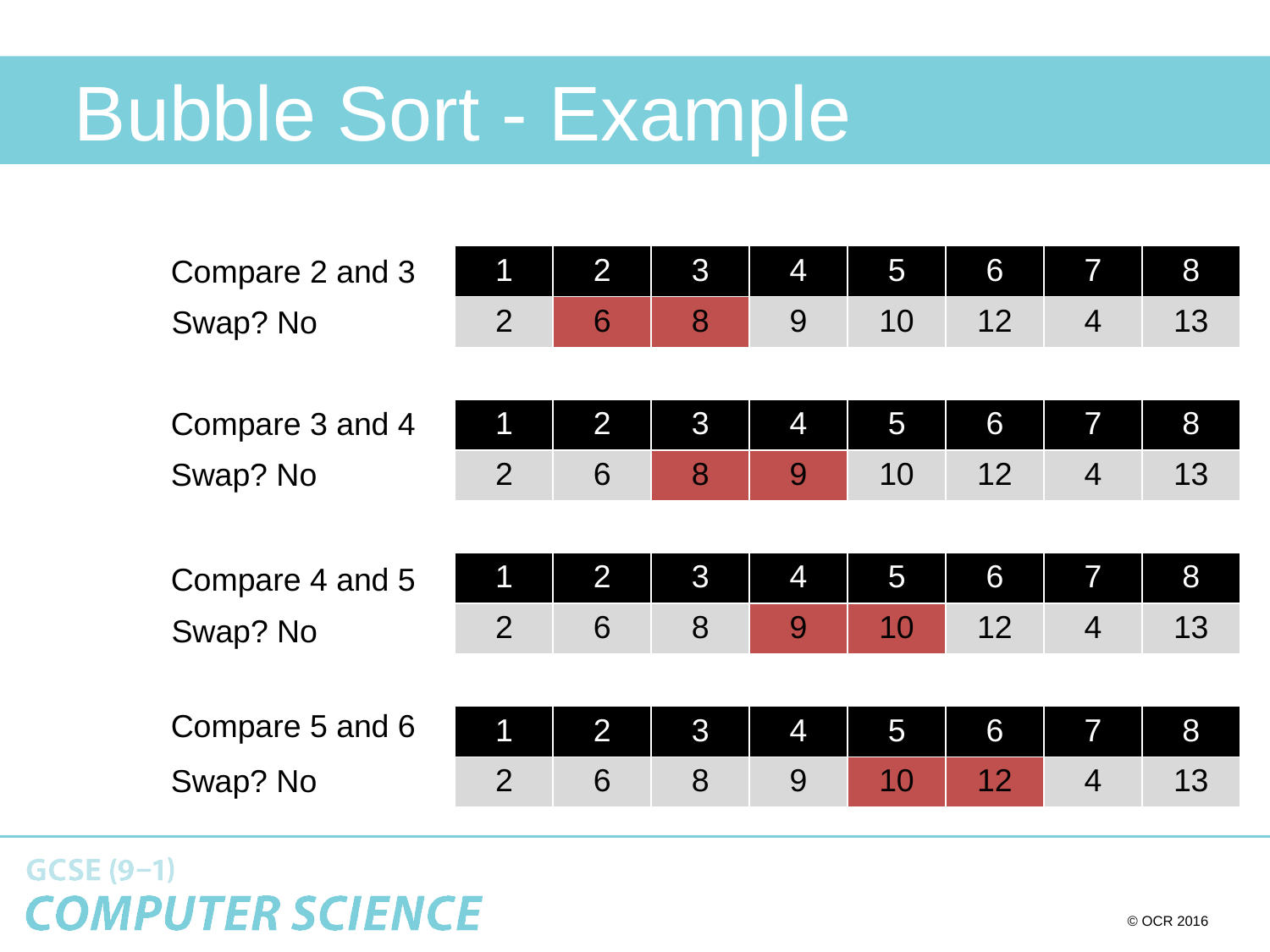

# Bubble Sort - Example
Compare 2 and 3
| 1 | 2 | 3 | 4 | 5 | 6 | 7 | 8 |
| --- | --- | --- | --- | --- | --- | --- | --- |
| 2 | 6 | 8 | 9 | 10 | 12 | 4 | 13 |
Swap? No

Compare 3 and 4
| 1 | 2 | 3 | 4 | 5 | 6 | 7 | 8 |
| --- | --- | --- | --- | --- | --- | --- | --- |
| 2 | 6 | 8 | 9 | 10 | 12 | 4 | 13 |
Swap? No
| 1 | 2 | 3 | 4 | 5 | 6 | 7 | 8 |
| --- | --- | --- | --- | --- | --- | --- | --- |
| 2 | 6 | 8 | 9 | 10 | 12 | 4 | 13 |
Compare 4 and 5
Swap? No
Compare 5 and 6
| 1 | 2 | 3 | 4 | 5 | 6 | 7 | 8 |
| --- | --- | --- | --- | --- | --- | --- | --- |
| 2 | 6 | 8 | 9 | 10 | 12 | 4 | 13 |
Swap? No